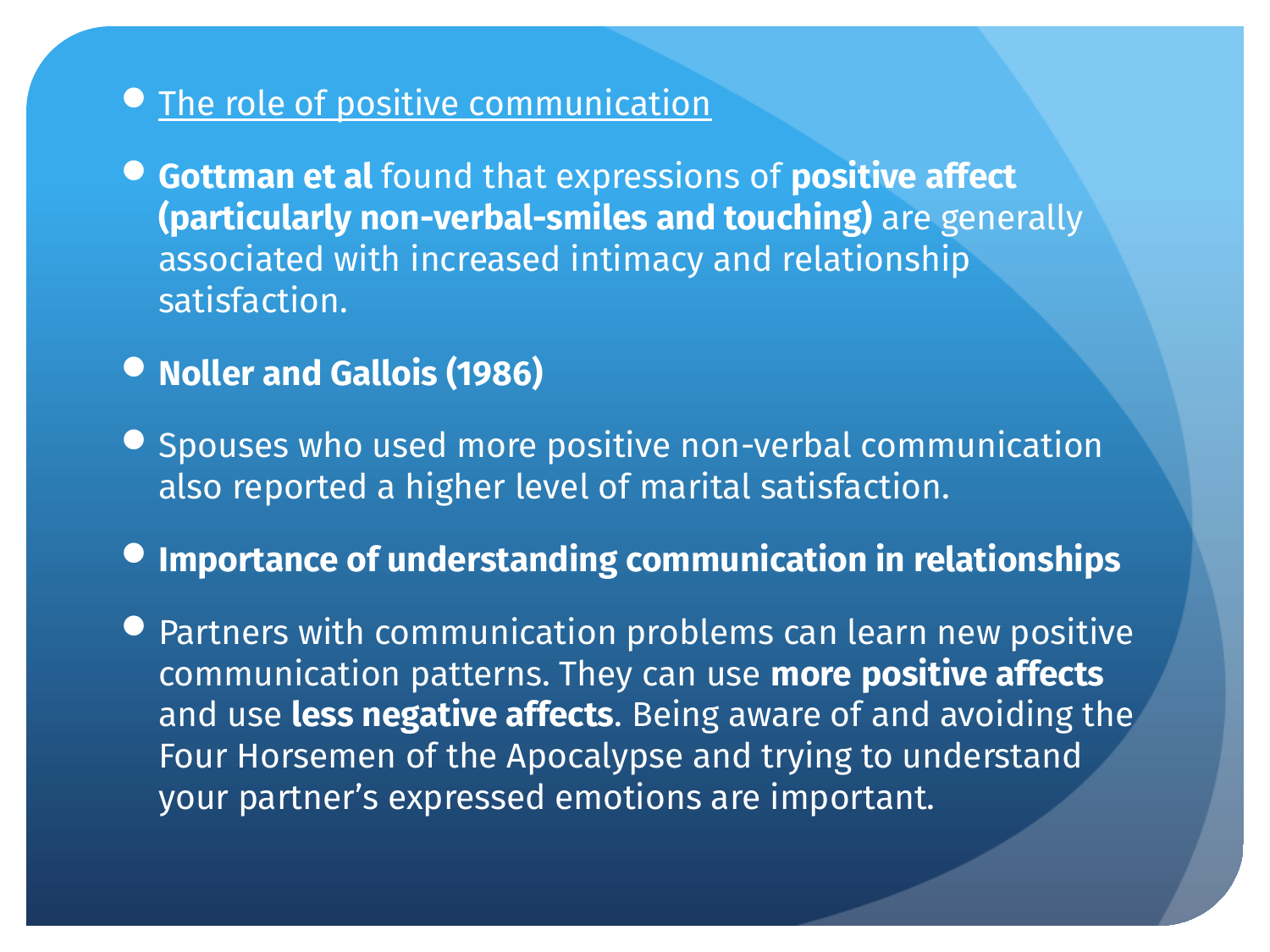

The role of positive communication
Gottman et al found that expressions of positive affect (particularly non-verbal-smiles and touching) are generally associated with increased intimacy and relationship satisfaction.
Noller and Gallois (1986)
Spouses who used more positive non-verbal communication also reported a higher level of marital satisfaction.
Importance of understanding communication in relationships
Partners with communication problems can learn new positive communication patterns. They can use more positive affects and use less negative affects. Being aware of and avoiding the Four Horsemen of the Apocalypse and trying to understand your partner’s expressed emotions are important.